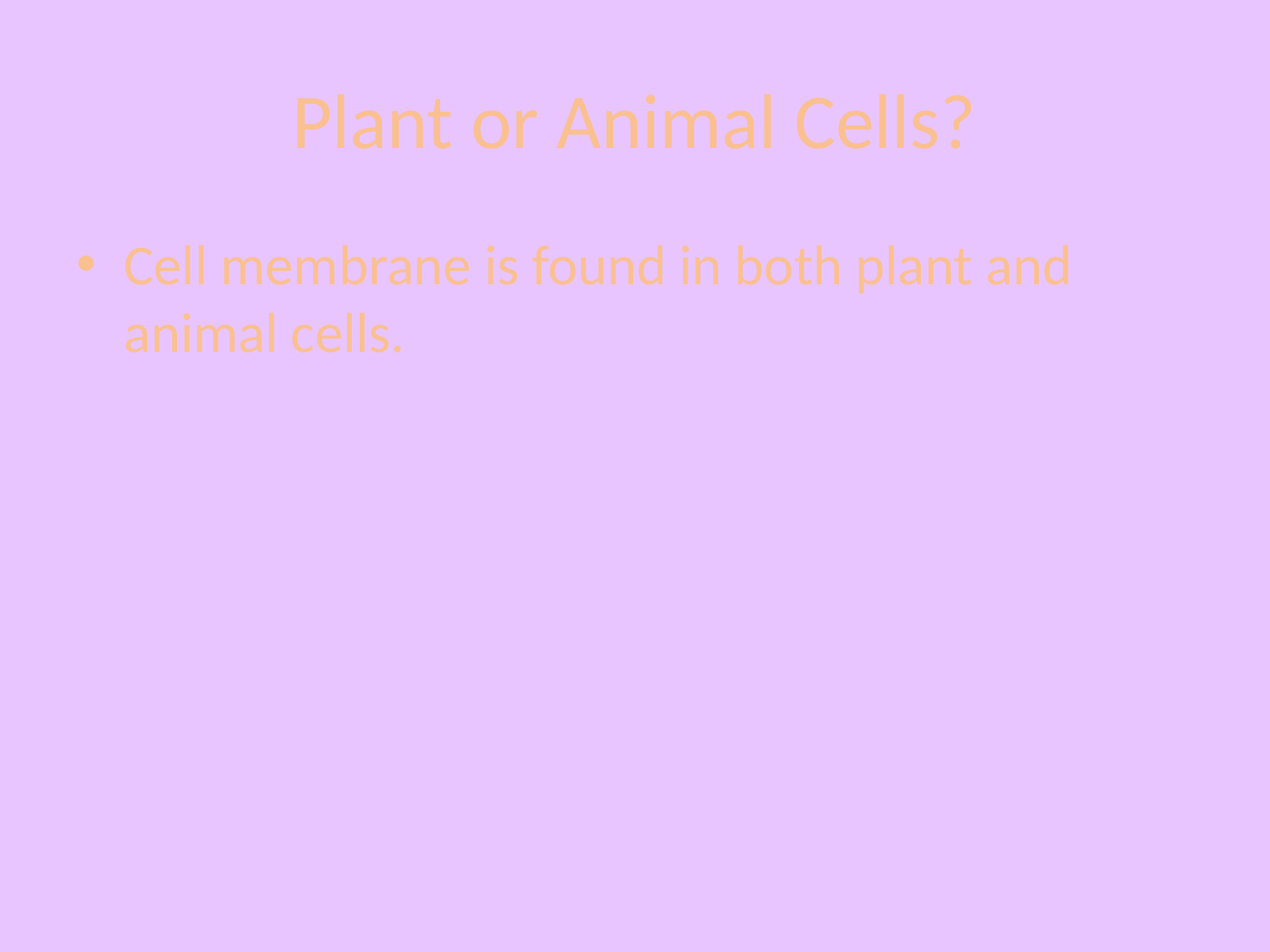

# Plant or Animal Cells?
Cell membrane is found in both plant and animal cells.